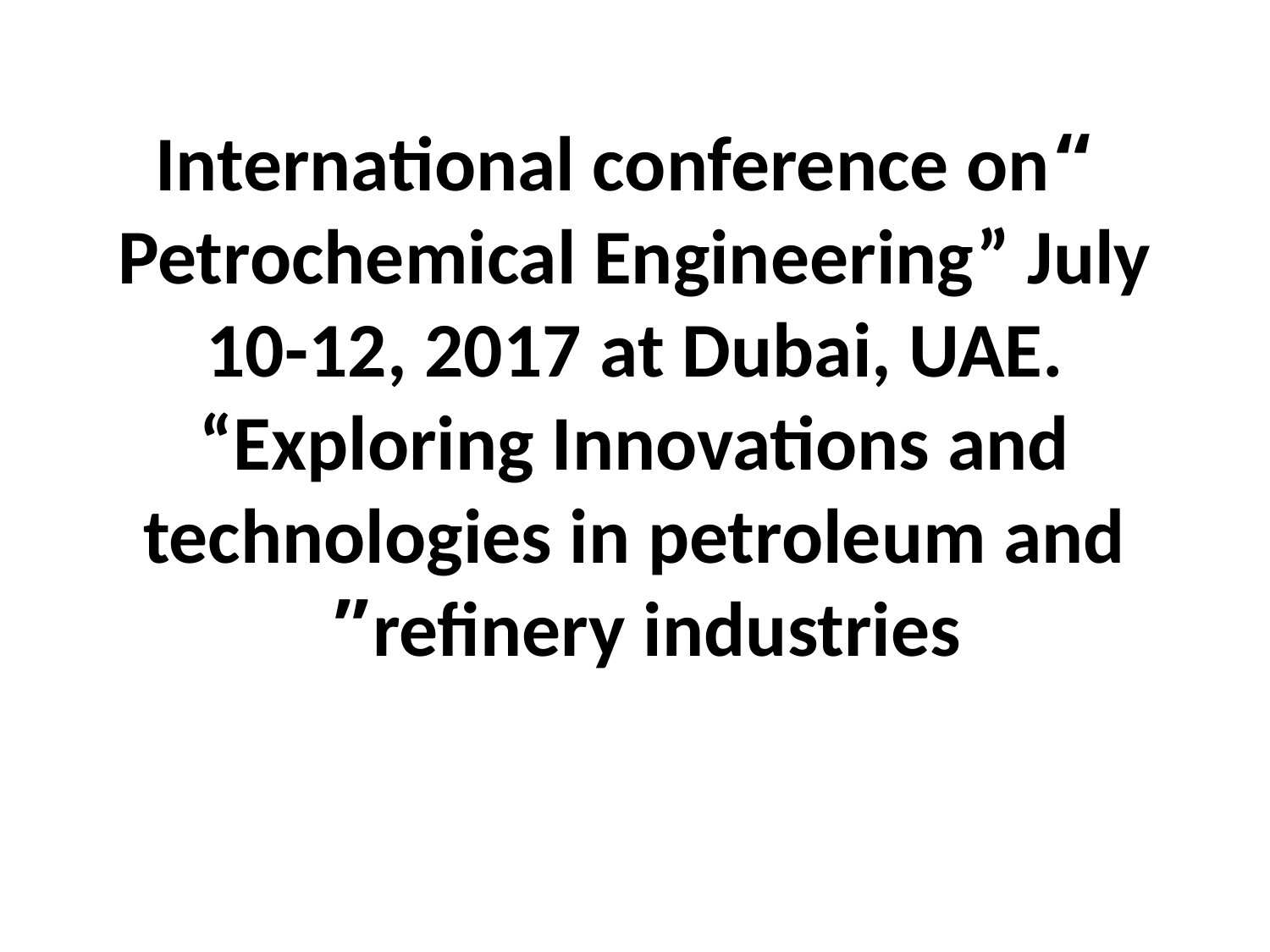

# “International conference on Petrochemical Engineering” July 10-12, 2017 at Dubai, UAE. “Exploring Innovations and technologies in petroleum and refinery industries”